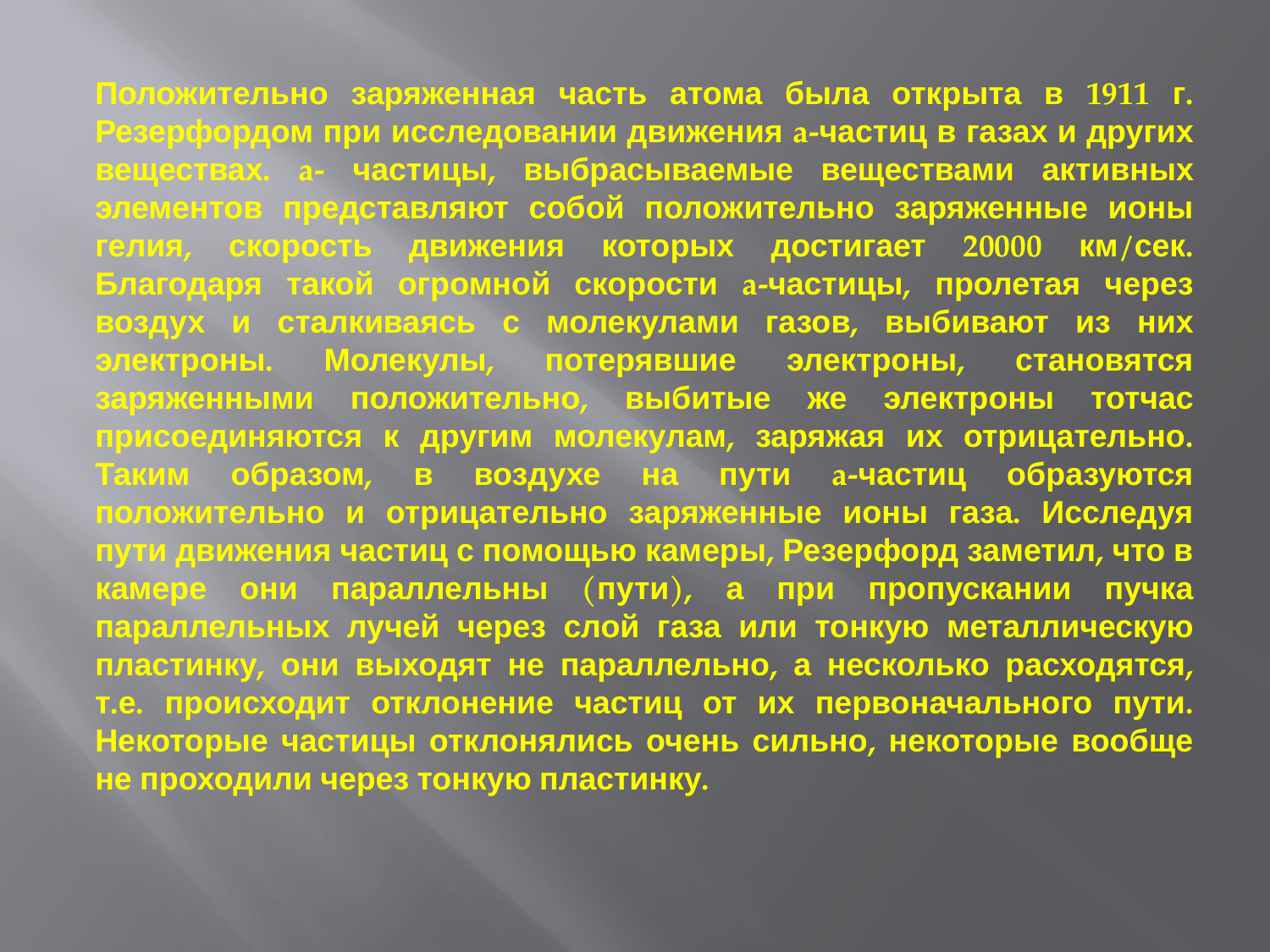

Положительно заряженная часть атома была открыта в 1911 г. Резерфордом при исследовании движения a-частиц в газах и других веществах. a- частицы, выбрасываемые веществами активных элементов представляют собой положительно заряженные ионы гелия, скорость движения которых достигает 20000 км/сек. Благодаря такой огромной скорости a-частицы, пролетая через воздух и сталкиваясь с молекулами газов, выбивают из них электроны. Молекулы, потерявшие электроны, становятся заряженными положительно, выбитые же электроны тотчас присоединяются к другим молекулам, заряжая их отрицательно. Таким образом, в воздухе на пути a-частиц образуются положительно и отрицательно заряженные ионы газа. Исследуя пути движения частиц с помощью камеры, Резерфорд заметил, что в камере они параллельны (пути), а при пропускании пучка параллельных лучей через слой газа или тонкую металлическую пластинку, они выходят не параллельно, а несколько расходятся, т.е. происходит отклонение частиц от их первоначального пути. Некоторые частицы отклонялись очень сильно, некоторые вообще не проходили через тонкую пластинку.